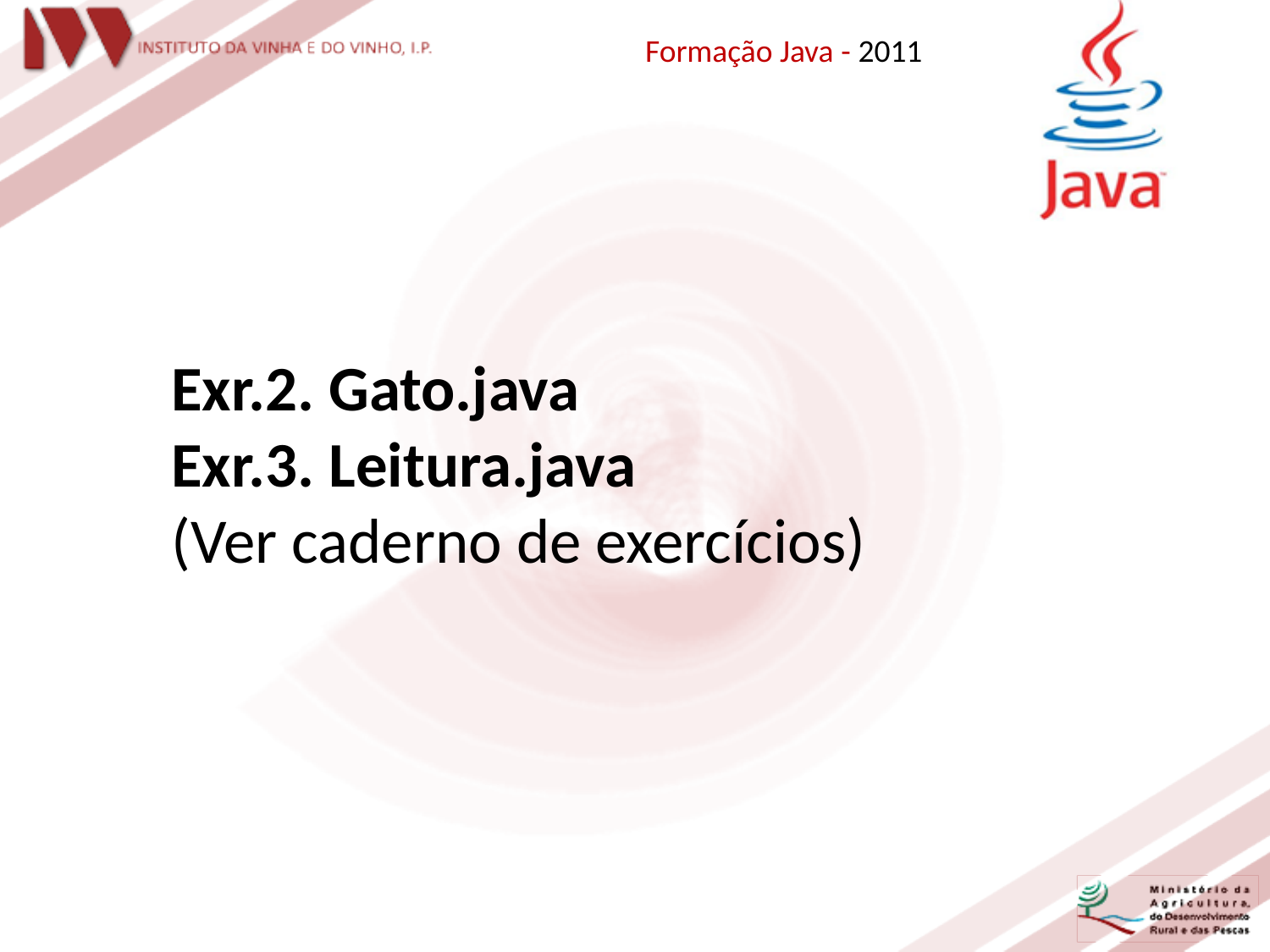

Formação Java - 2011

Exr.2. Gato.java
Exr.3. Leitura.java
(Ver caderno de exercícios)